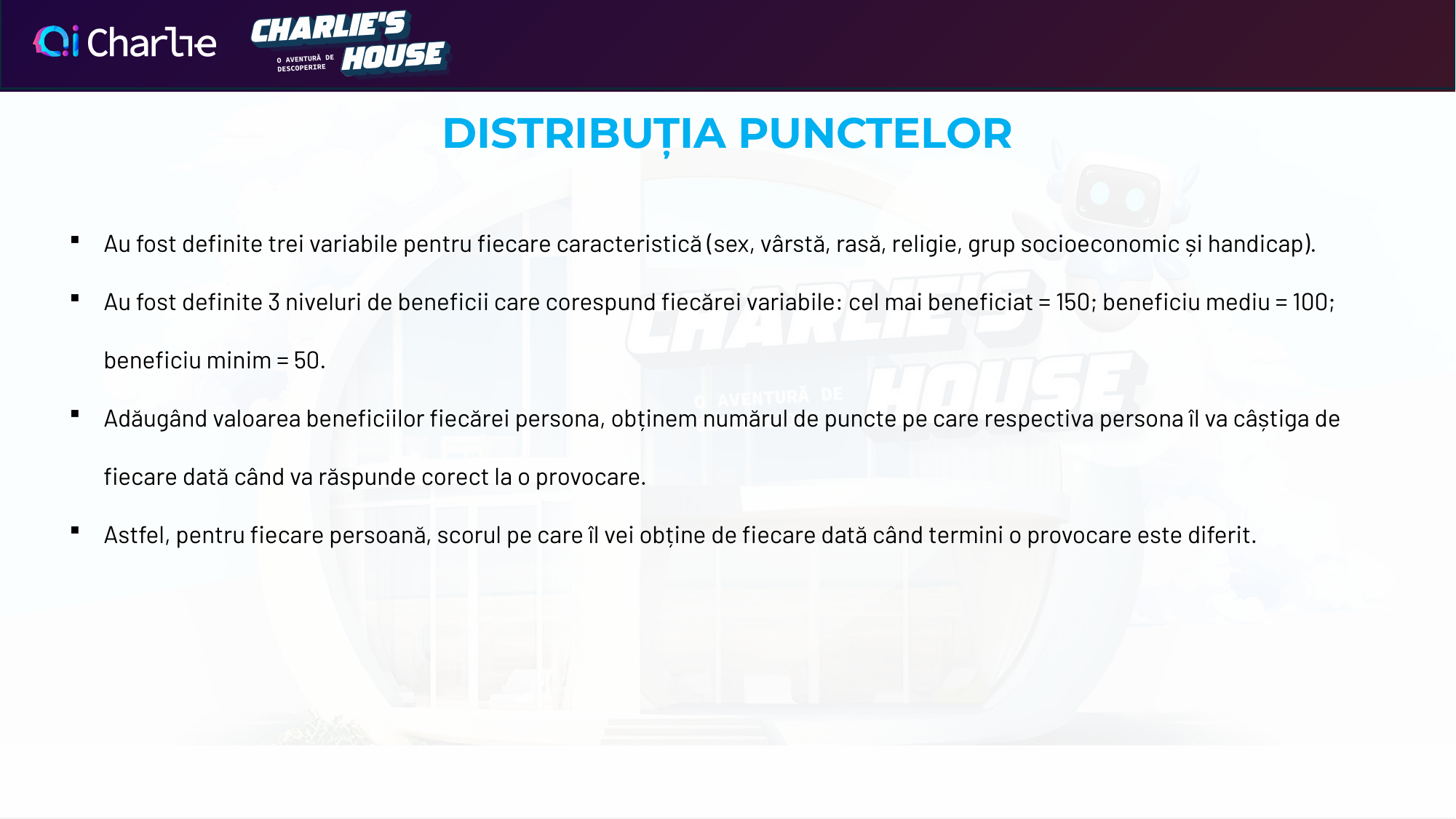

DISTRIBUȚIA PUNCTELOR
Au fost definite trei variabile pentru fiecare caracteristică (sex, vârstă, rasă, religie, grup socioeconomic și handicap).
Au fost definite 3 niveluri de beneficii care corespund fiecărei variabile: cel mai beneficiat = 150; beneficiu mediu = 100; beneficiu minim = 50.
Adăugând valoarea beneficiilor fiecărei persona, obținem numărul de puncte pe care respectiva persona îl va câștiga de fiecare dată când va răspunde corect la o provocare.
Astfel, pentru fiecare persoană, scorul pe care îl vei obține de fiecare dată când termini o provocare este diferit.